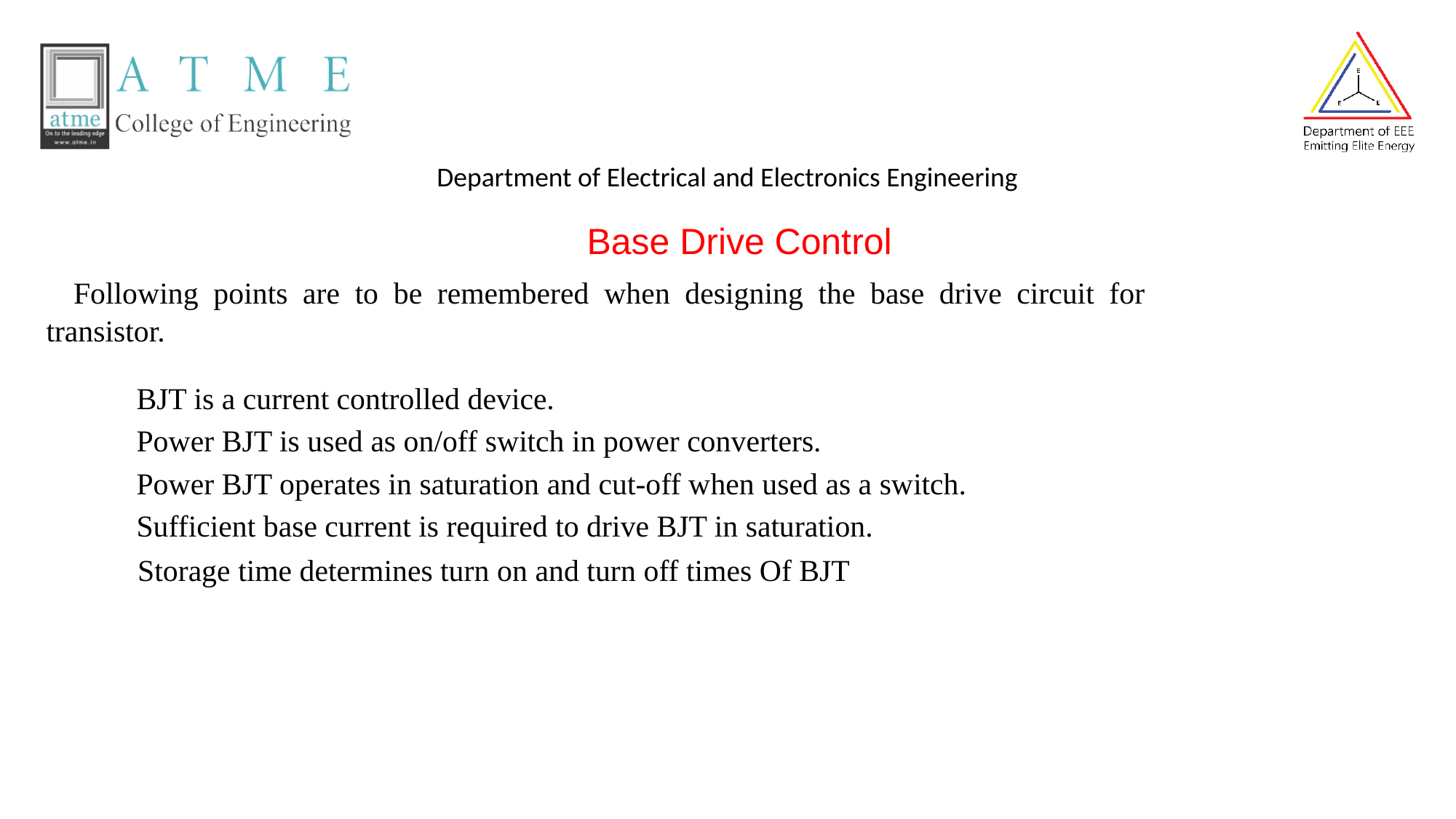

Base Drive Control
Following points are to be remembered when designing the base drive circuit for transistor.
     BJT is a current controlled device.
     Power BJT is used as on/off switch in power converters.
     Power BJT operates in saturation and cut-off when used as a switch.
     Sufficient base current is required to drive BJT in saturation.
Storage time determines turn on and turn off times Of BJT